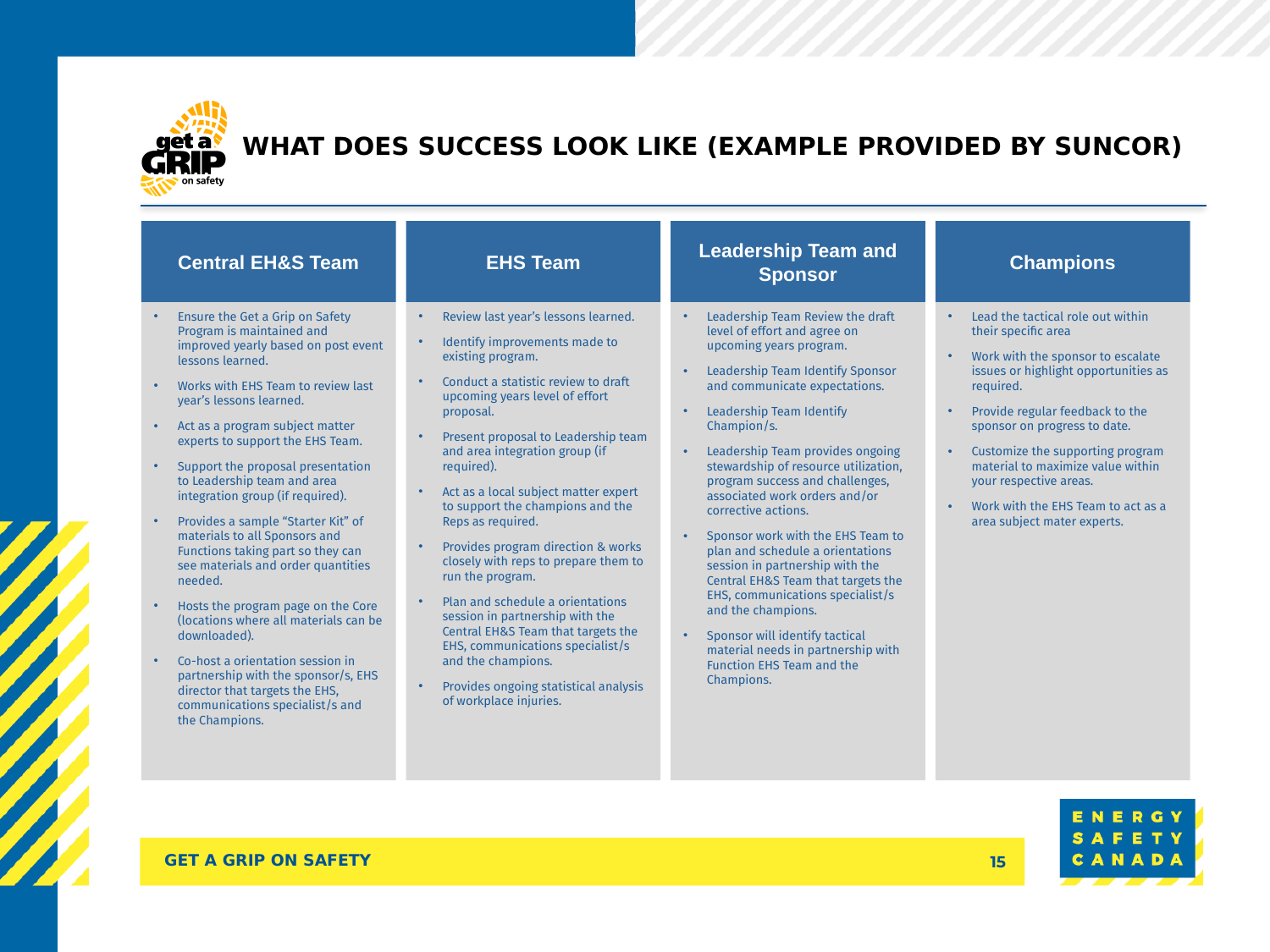

# What does success look like (example provided by Suncor)
Central EH&S Team
EHS Team
Leadership Team and Sponsor
Champions
Ensure the Get a Grip on Safety Program is maintained and improved yearly based on post event lessons learned.
Works with EHS Team to review last year’s lessons learned.
Act as a program subject matter experts to support the EHS Team.
Support the proposal presentation to Leadership team and area integration group (if required).
Provides a sample “Starter Kit” of materials to all Sponsors and Functions taking part so they can see materials and order quantities needed.
Hosts the program page on the Core (locations where all materials can be downloaded).
Co-host a orientation session in partnership with the sponsor/s, EHS director that targets the EHS, communications specialist/s and the Champions.
Review last year’s lessons learned.
Identify improvements made to existing program.
Conduct a statistic review to draft upcoming years level of effort proposal.
Present proposal to Leadership team and area integration group (if required).
Act as a local subject matter expert to support the champions and the Reps as required.
Provides program direction & works closely with reps to prepare them to run the program.
Plan and schedule a orientations session in partnership with the Central EH&S Team that targets the EHS, communications specialist/s and the champions.
Provides ongoing statistical analysis of workplace injuries.
Leadership Team Review the draft level of effort and agree on upcoming years program.
Leadership Team Identify Sponsor and communicate expectations.
Leadership Team Identify Champion/s.
Leadership Team provides ongoing stewardship of resource utilization, program success and challenges, associated work orders and/or corrective actions.
Sponsor work with the EHS Team to plan and schedule a orientations session in partnership with the Central EH&S Team that targets the EHS, communications specialist/s and the champions.
Sponsor will identify tactical material needs in partnership with Function EHS Team and the Champions.
Lead the tactical role out within their specific area
Work with the sponsor to escalate issues or highlight opportunities as required.
Provide regular feedback to the sponsor on progress to date.
Customize the supporting program material to maximize value within your respective areas.
Work with the EHS Team to act as a area subject mater experts.
Get a grip on safety
15